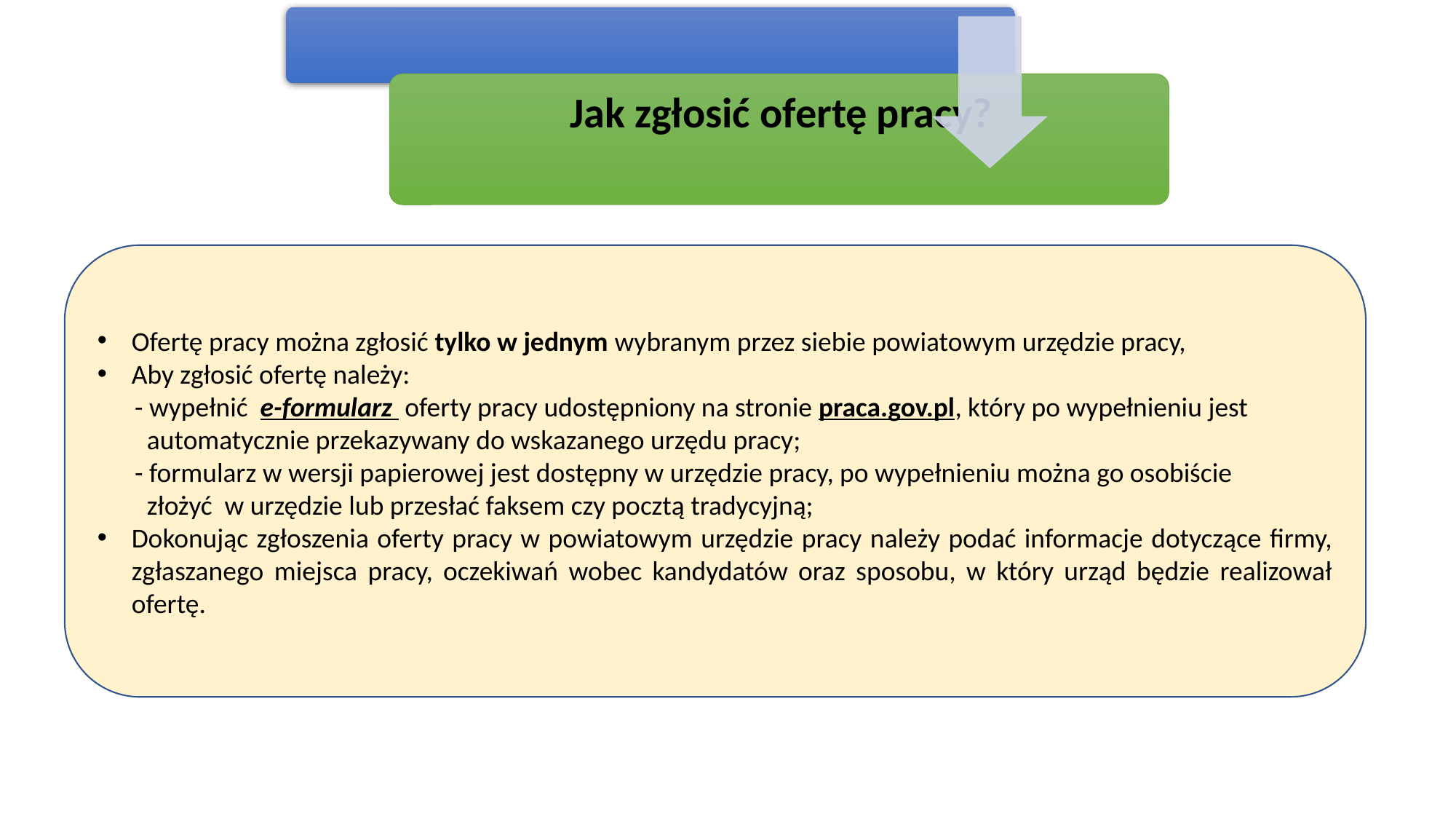

Jak zgłosić ofertę pracy?

Ofertę pracy można zgłosić tylko w jednym wybranym przez siebie powiatowym urzędzie pracy,
Aby zgłosić ofertę należy:
      - wypełnić  e-formularz  oferty pracy udostępniony na stronie praca.gov.pl, który po wypełnieniu jest
        automatycznie przekazywany do wskazanego urzędu pracy;
      - formularz w wersji papierowej jest dostępny w urzędzie pracy, po wypełnieniu można go osobiście
        złożyć  w urzędzie lub przesłać faksem czy pocztą tradycyjną;
Dokonując zgłoszenia oferty pracy w powiatowym urzędzie pracy należy podać informacje dotyczące firmy, zgłaszanego miejsca pracy, oczekiwań wobec kandydatów oraz sposobu, w który urząd będzie realizował ofertę.